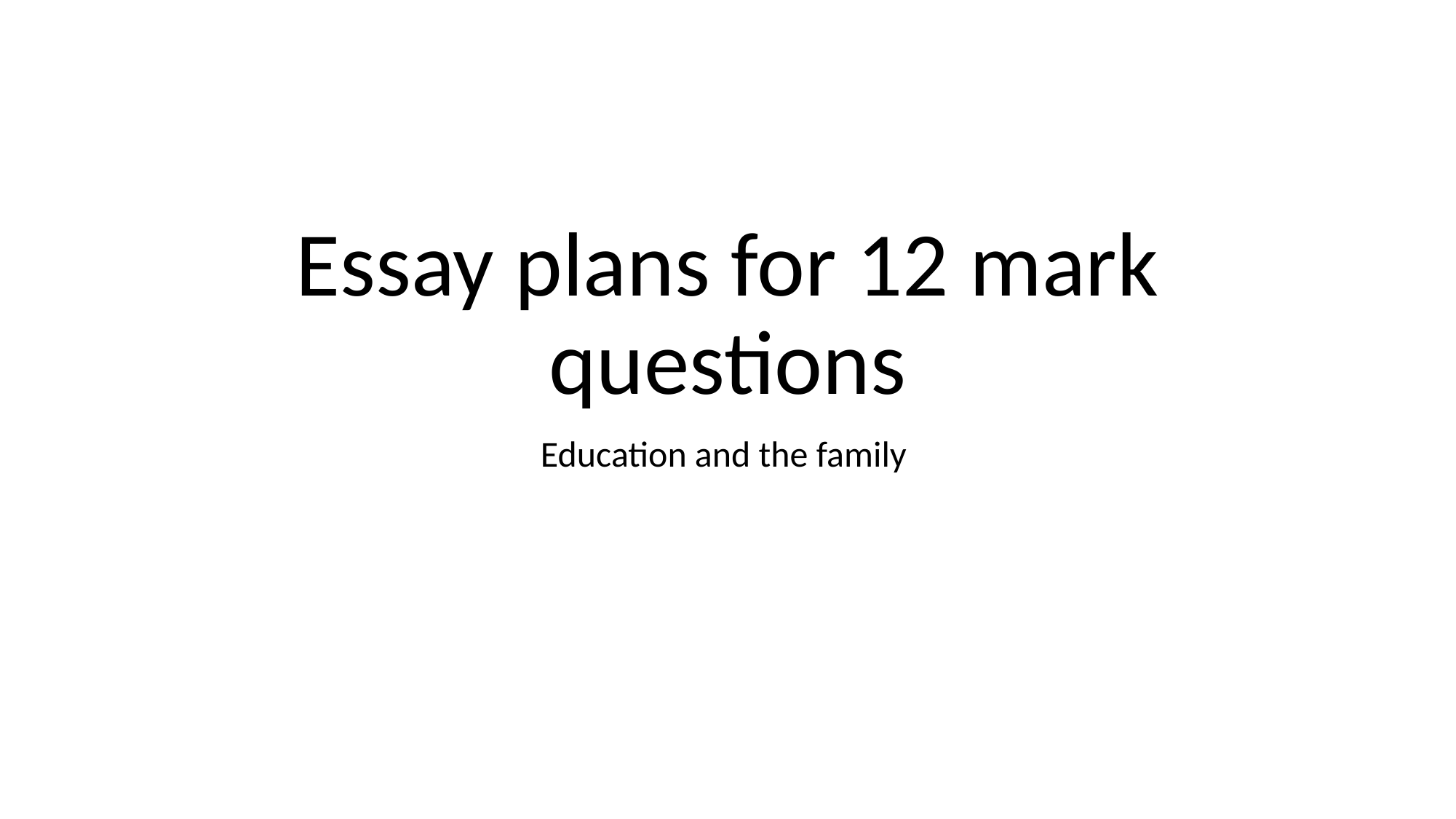

# Essay plans for 12 mark questions
Education and the family